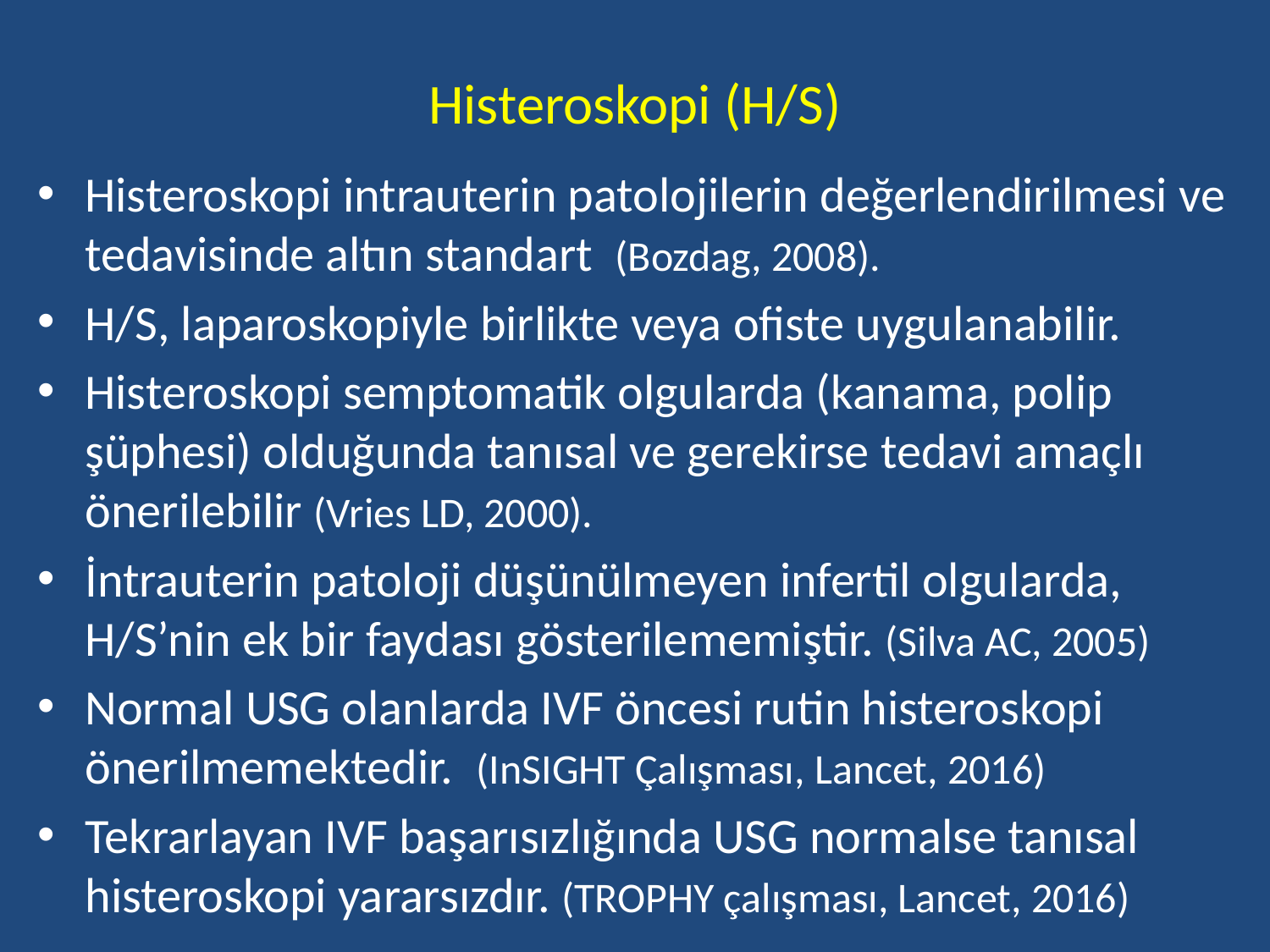

# Histeroskopi (H/S)
Histeroskopi intrauterin patolojilerin değerlendirilmesi ve tedavisinde altın standart  (Bozdag, 2008).
H/S, laparoskopiyle birlikte veya ofiste uygulanabilir.
Histeroskopi semptomatik olgularda (kanama, polip şüphesi) olduğunda tanısal ve gerekirse tedavi amaçlı önerilebilir (Vries LD, 2000).
İntrauterin patoloji düşünülmeyen infertil olgularda, H/S’nin ek bir faydası gösterilememiştir. (Silva AC, 2005)
Normal USG olanlarda IVF öncesi rutin histeroskopi önerilmemektedir.  (InSIGHT Çalışması, Lancet, 2016)
Tekrarlayan IVF başarısızlığında USG normalse tanısal histeroskopi yararsızdır. (TROPHY çalışması, Lancet, 2016)